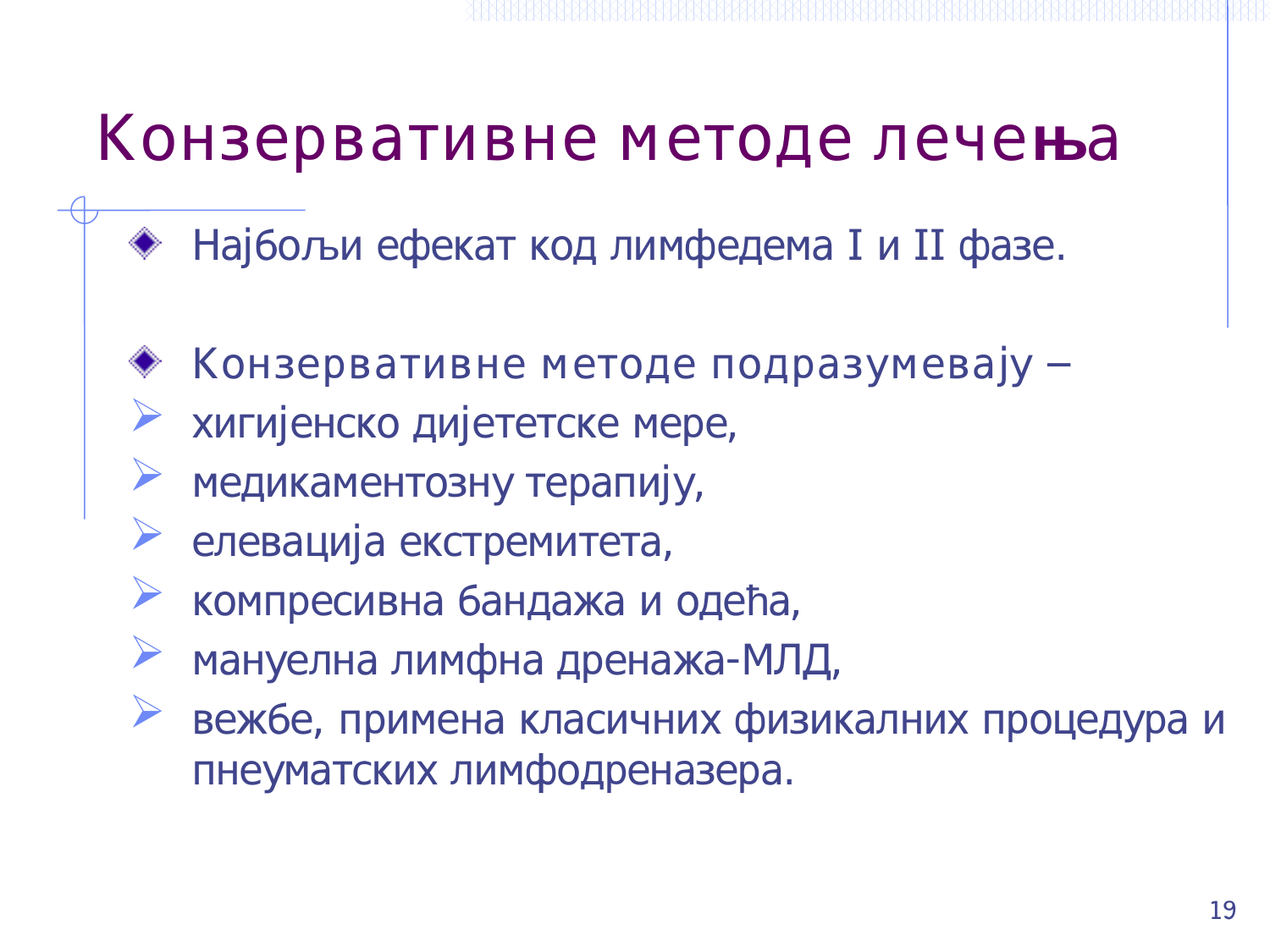

# Конзервативне методе лечења
Најбољи ефекат код лимфедема I и II фазе.

Конзервативне методе подразумевају –
хигијенско дијететске мере,
медикаментозну терапију,
елевација екстремитета,
компресивна бандажа и одећа,
мануелна лимфна дренажа-МЛД,
вежбе, примена класичних физикалних процедура и пнеуматских лимфодреназера.
19